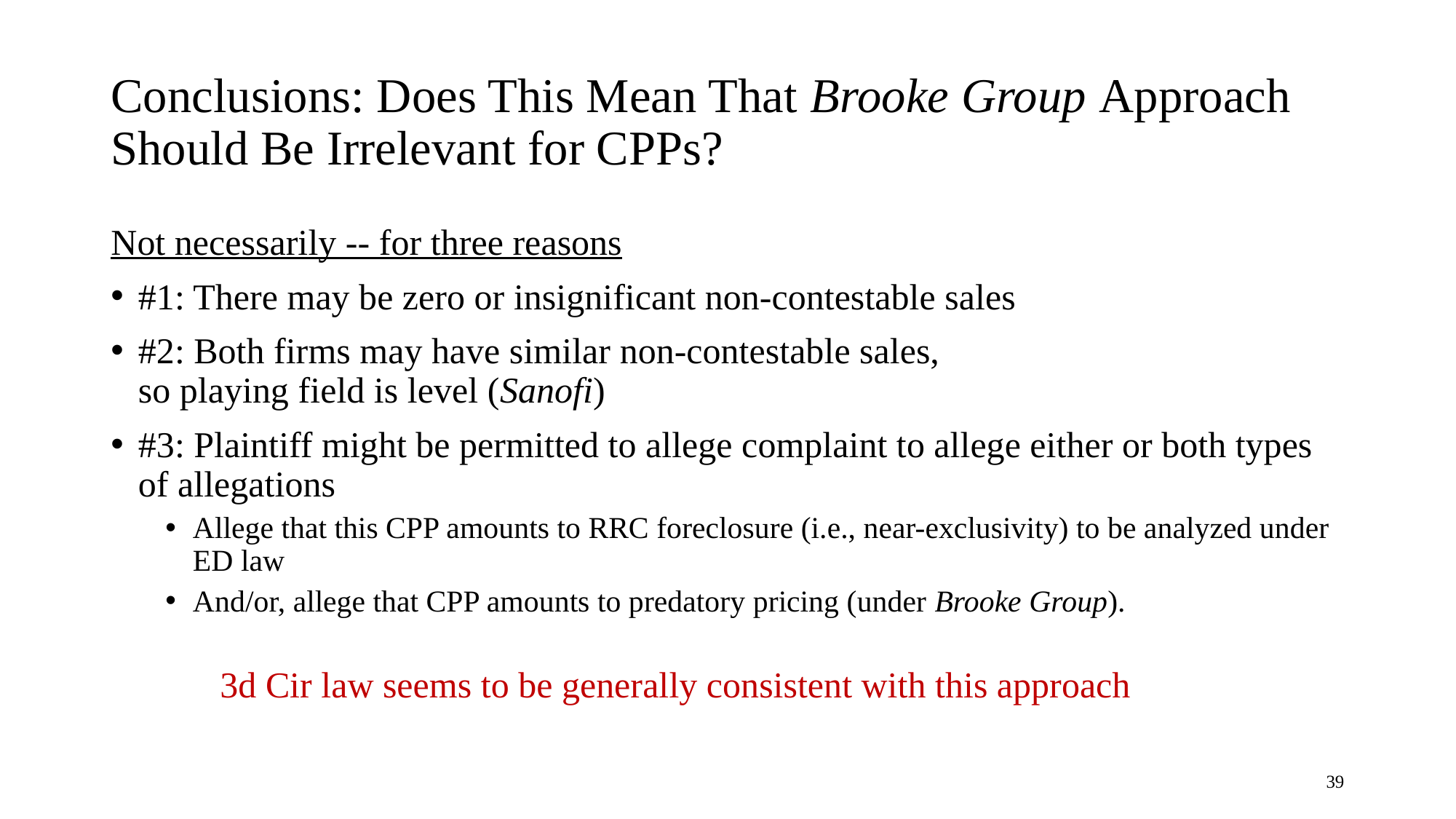

# Conclusions: Does This Mean That Brooke Group Approach Should Be Irrelevant for CPPs?
Not necessarily -- for three reasons
#1: There may be zero or insignificant non-contestable sales
#2: Both firms may have similar non-contestable sales,
so playing field is level (Sanofi)
#3: Plaintiff might be permitted to allege complaint to allege either or both types of allegations
Allege that this CPP amounts to RRC foreclosure (i.e., near-exclusivity) to be analyzed under ED law
And/or, allege that CPP amounts to predatory pricing (under Brooke Group).
	3d Cir law seems to be generally consistent with this approach
39